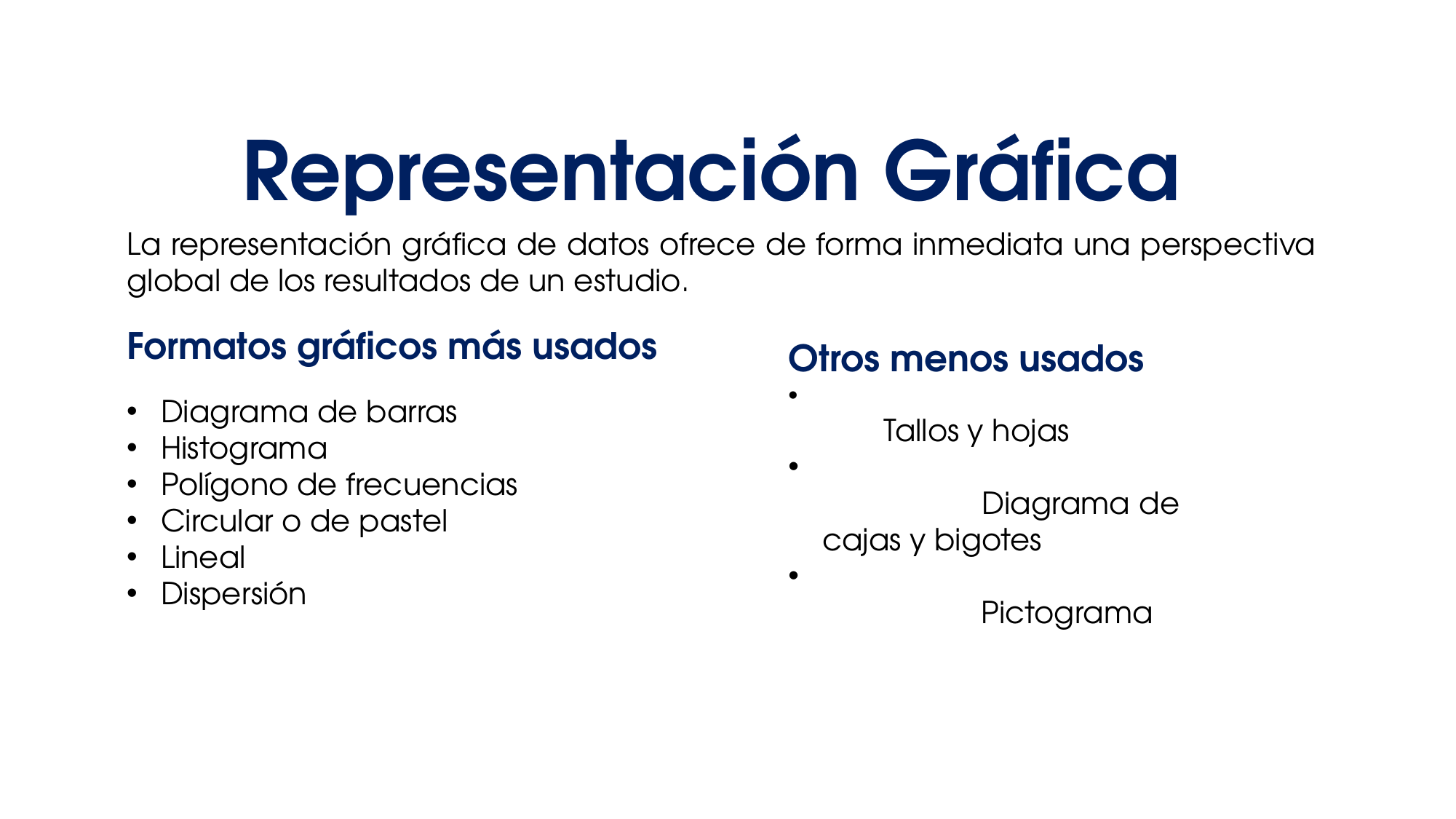

Representación Gráfica
La representación gráfica de datos ofrece de forma inmediata una perspectiva global de los resultados de un estudio.

Formatos gráficos más usados

Diagrama de barras
Histograma
Polígono de frecuencias
Circular o de pastel
Lineal
Dispersión

Otros menos usados
                                                       Tallos y hojas
                                                             Diagrama de cajas y bigotes
                                                              Pictograma